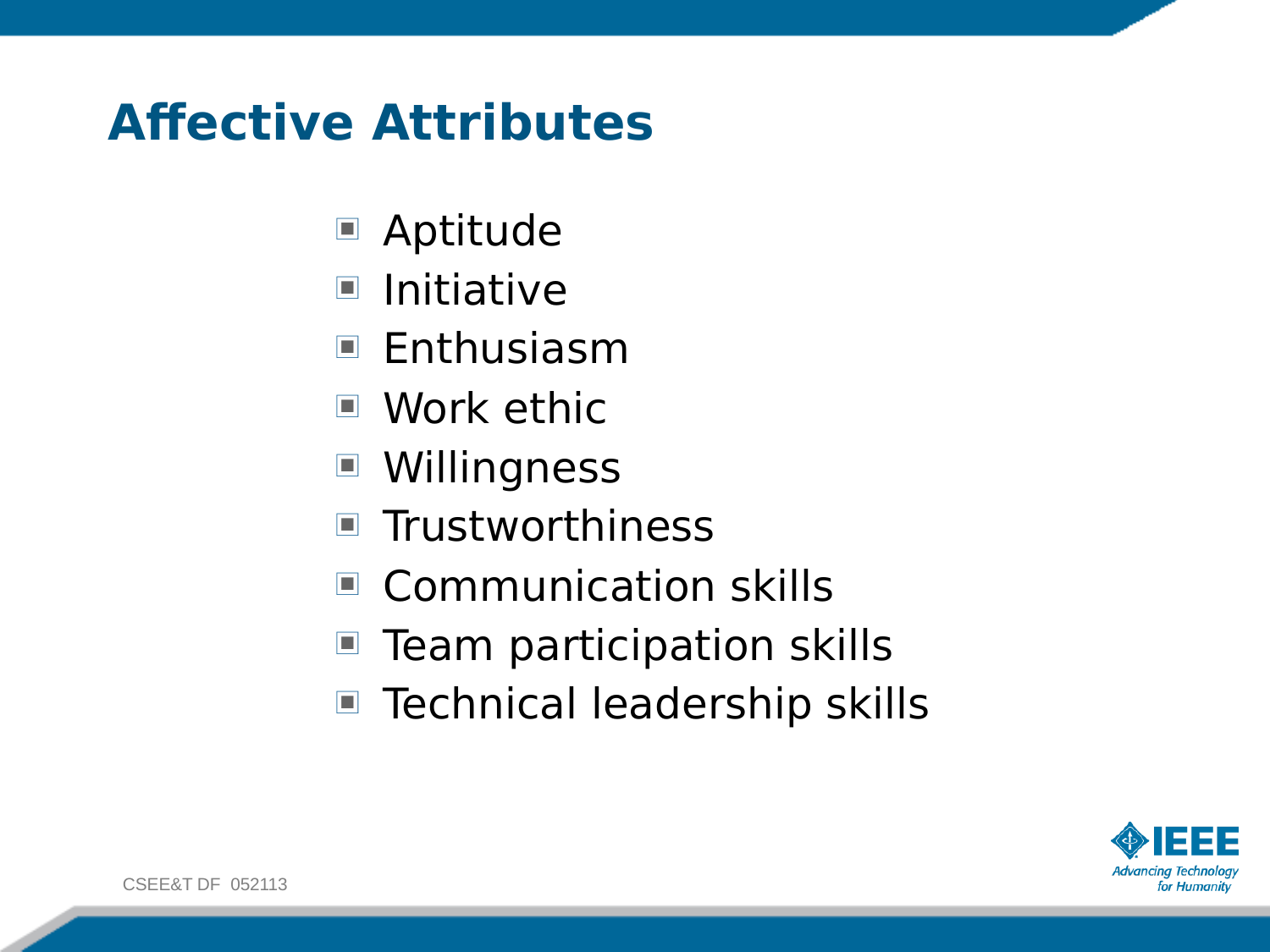

# Affective Attributes
Aptitude
Initiative
Enthusiasm
Work ethic
Willingness
Trustworthiness
Communication skills
Team participation skills
Technical leadership skills